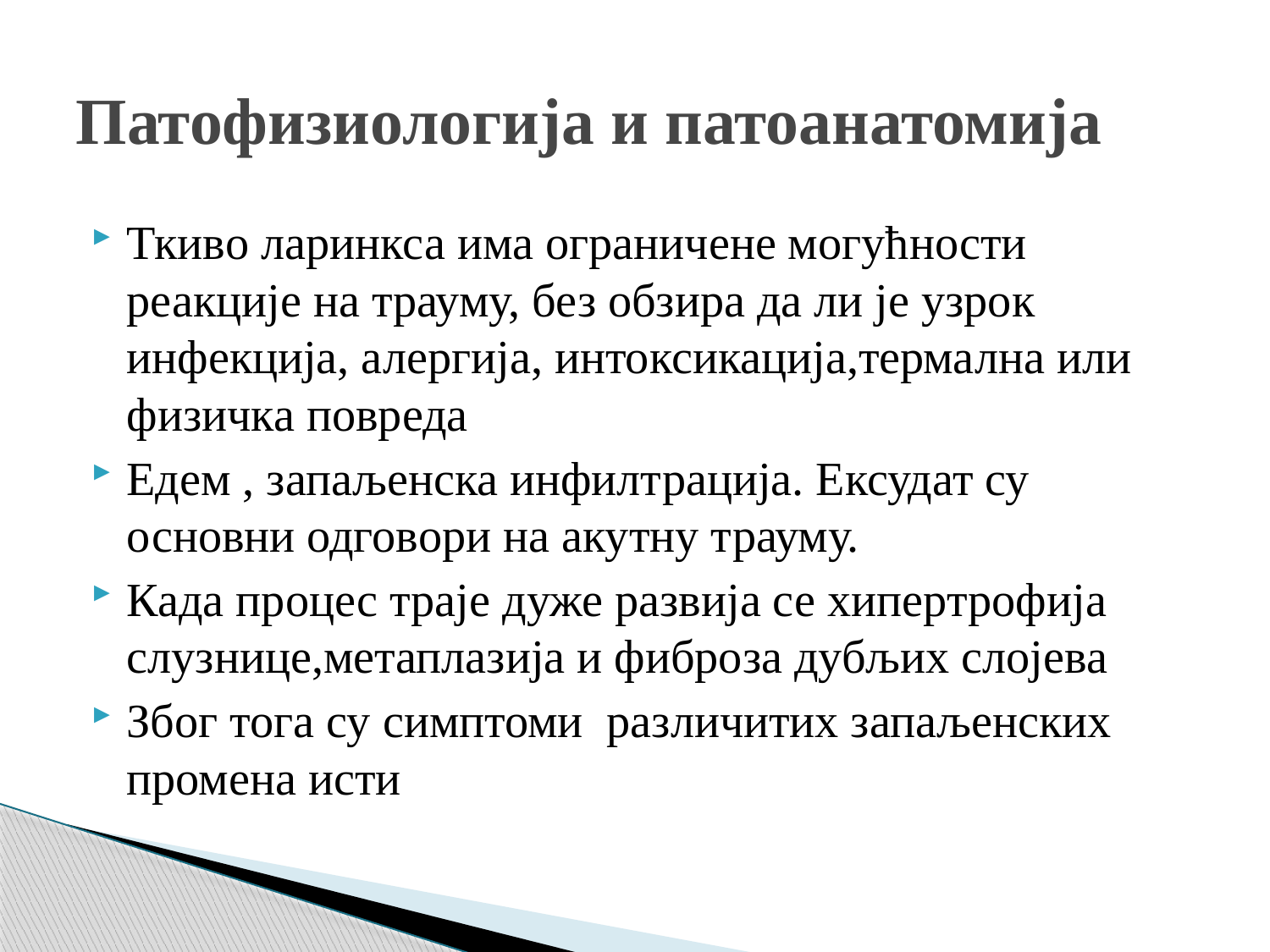

# Патофизиологија и патоанатомија
Ткиво ларинкса има ограничене могућности реакције на трауму, без обзира да ли је узрок инфекција, алергија, интоксикација,термална или физичка повреда
Едем , запаљенска инфилтрација. Ексудат су основни одговори на акутну трауму.
Када процес траје дуже развија се хипертрофија слузнице,метаплазија и фиброза дубљих слојева
Због тога су симптоми  различитих запаљенских промена исти